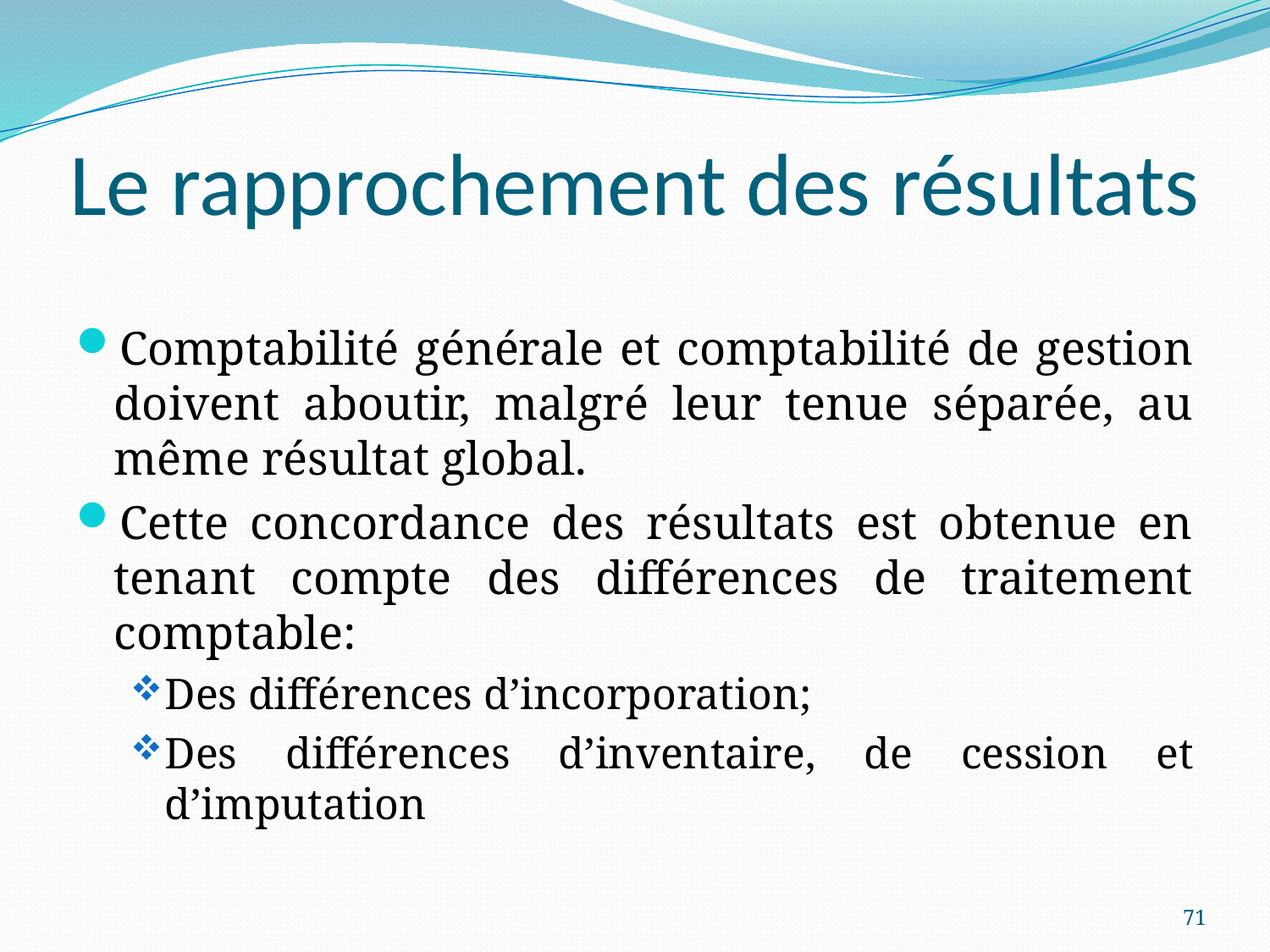

# Le rapprochement des résultats
Comptabilité générale et comptabilité de gestion doivent aboutir, malgré leur tenue séparée, au même résultat global.
Cette concordance des résultats est obtenue en tenant compte des différences de traitement comptable:
Des différences d’incorporation;
Des différences d’inventaire, de cession et d’imputation
71